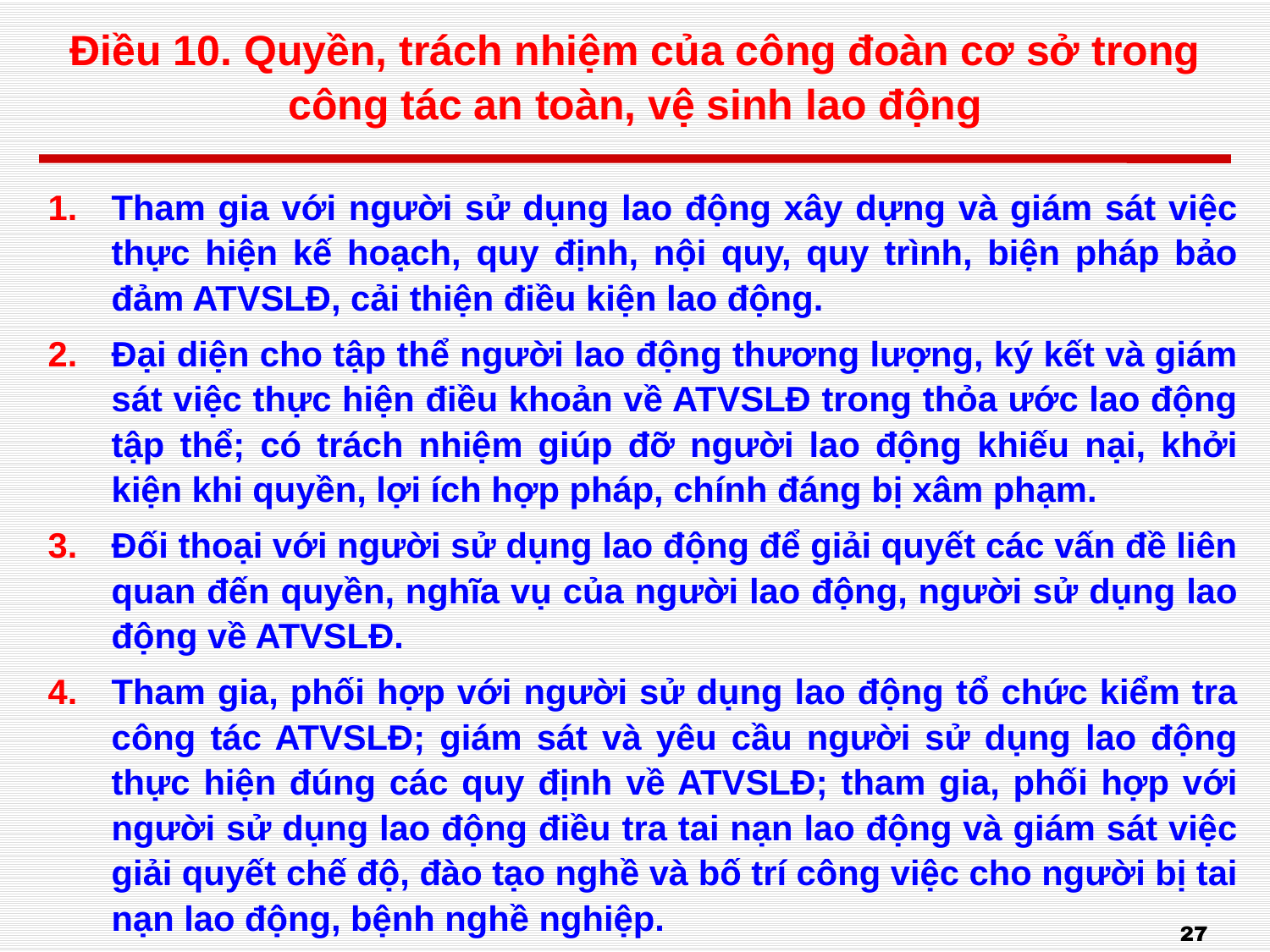

# Điều 10. Quyền, trách nhiệm của công đoàn cơ sở trong công tác an toàn, vệ sinh lao động
Tham gia với người sử dụng lao động xây dựng và giám sát việc thực hiện kế hoạch, quy định, nội quy, quy trình, biện pháp bảo đảm ATVSLĐ, cải thiện điều kiện lao động.
Đại diện cho tập thể người lao động thương lượng, ký kết và giám sát việc thực hiện điều khoản về ATVSLĐ trong thỏa ước lao động tập thể; có trách nhiệm giúp đỡ người lao động khiếu nại, khởi kiện khi quyền, lợi ích hợp pháp, chính đáng bị xâm phạm.
Đối thoại với người sử dụng lao động để giải quyết các vấn đề liên quan đến quyền, nghĩa vụ của người lao động, người sử dụng lao động về ATVSLĐ.
Tham gia, phối hợp với người sử dụng lao động tổ chức kiểm tra công tác ATVSLĐ; giám sát và yêu cầu người sử dụng lao động thực hiện đúng các quy định về ATVSLĐ; tham gia, phối hợp với người sử dụng lao động điều tra tai nạn lao động và giám sát việc giải quyết chế độ, đào tạo nghề và bố trí công việc cho người bị tai nạn lao động, bệnh nghề nghiệp.